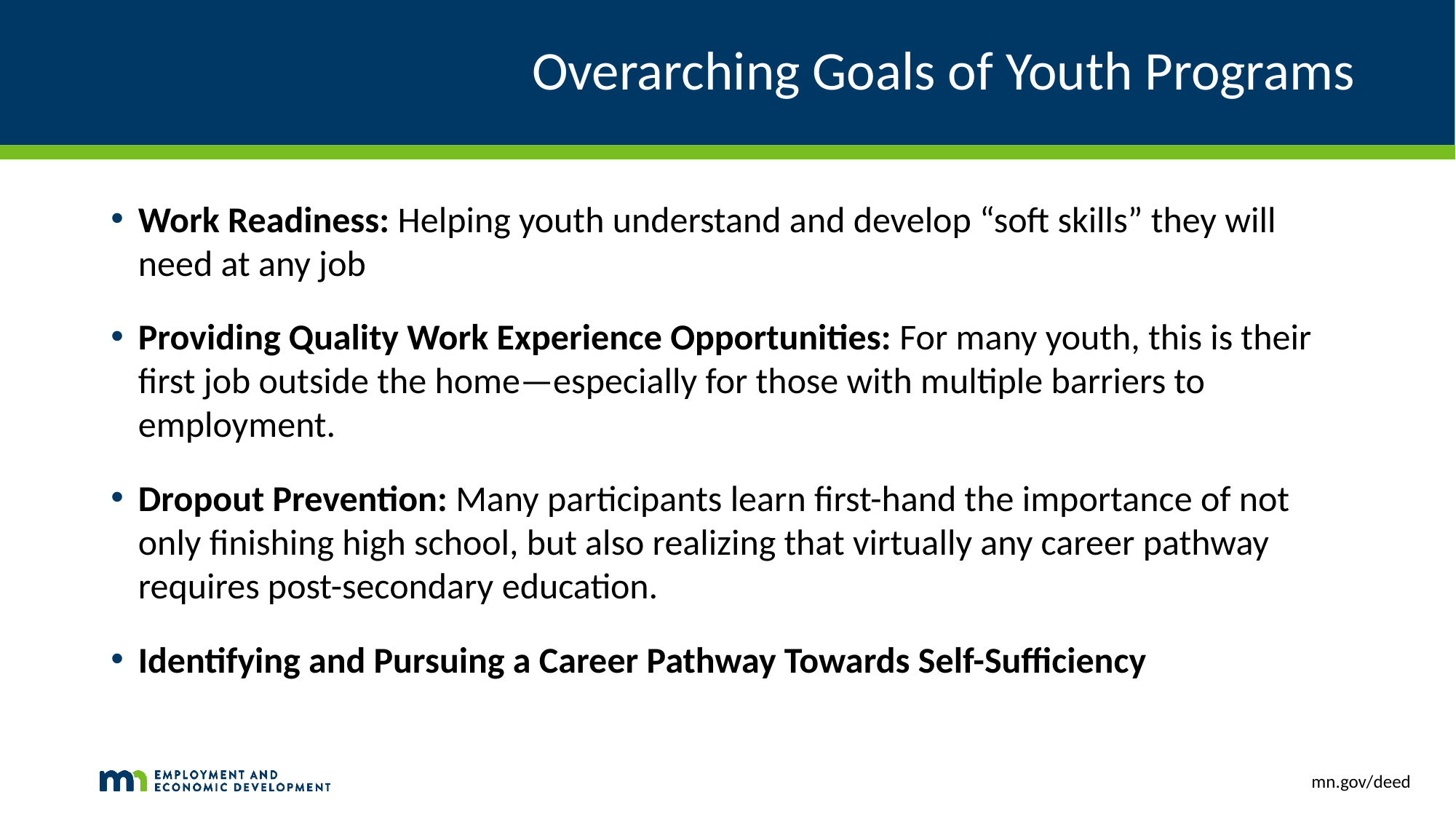

# Overarching Goals of Youth Programs
Work Readiness: Helping youth understand and develop “soft skills” they will need at any job
Providing Quality Work Experience Opportunities: For many youth, this is their first job outside the home—especially for those with multiple barriers to employment.
Dropout Prevention: Many participants learn first-hand the importance of not only finishing high school, but also realizing that virtually any career pathway requires post-secondary education.
Identifying and Pursuing a Career Pathway Towards Self-Sufficiency

mn.gov/deed